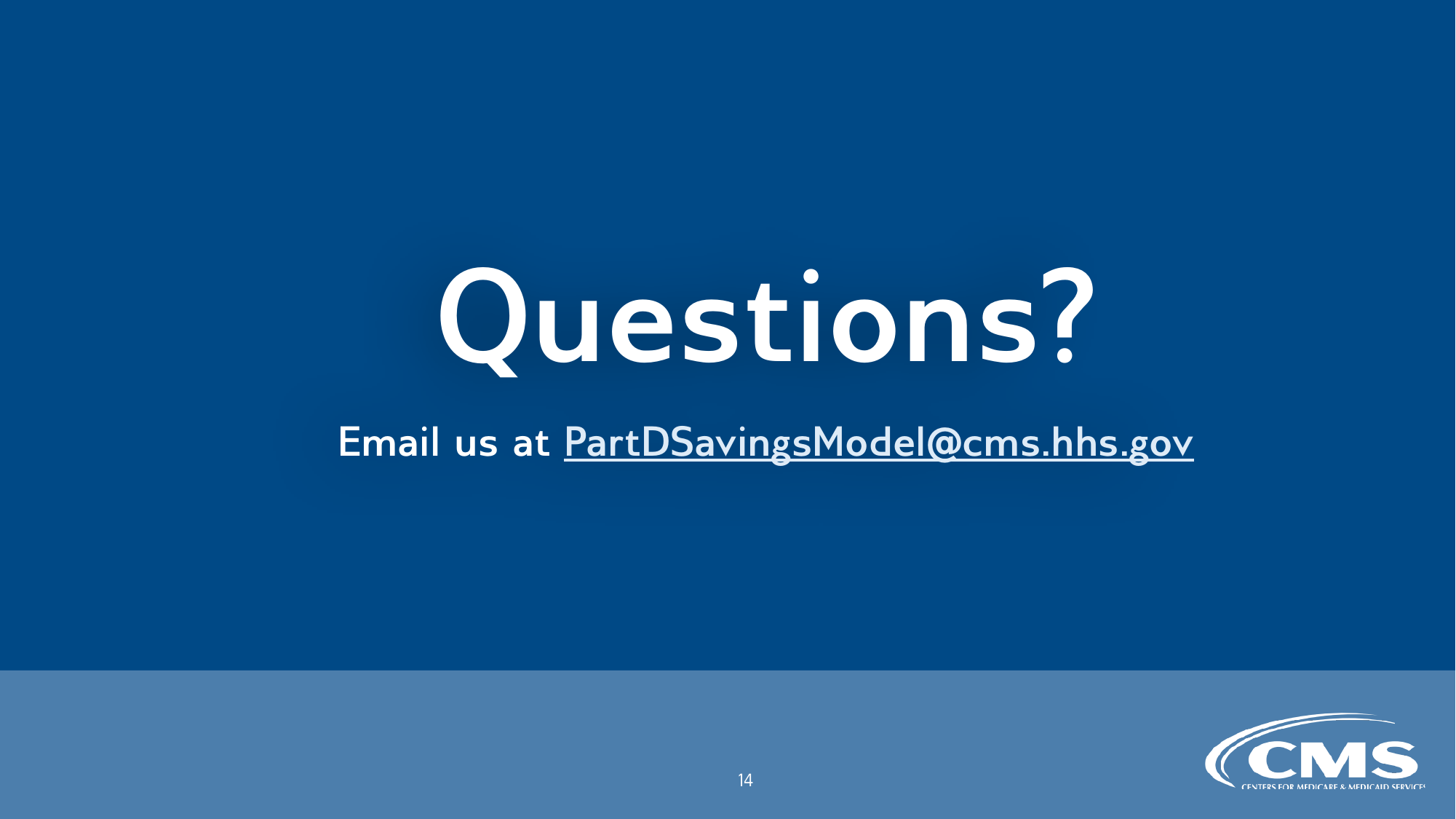

# Questions? Email us at PartDSavingsModel@cms.hhs.gov
14